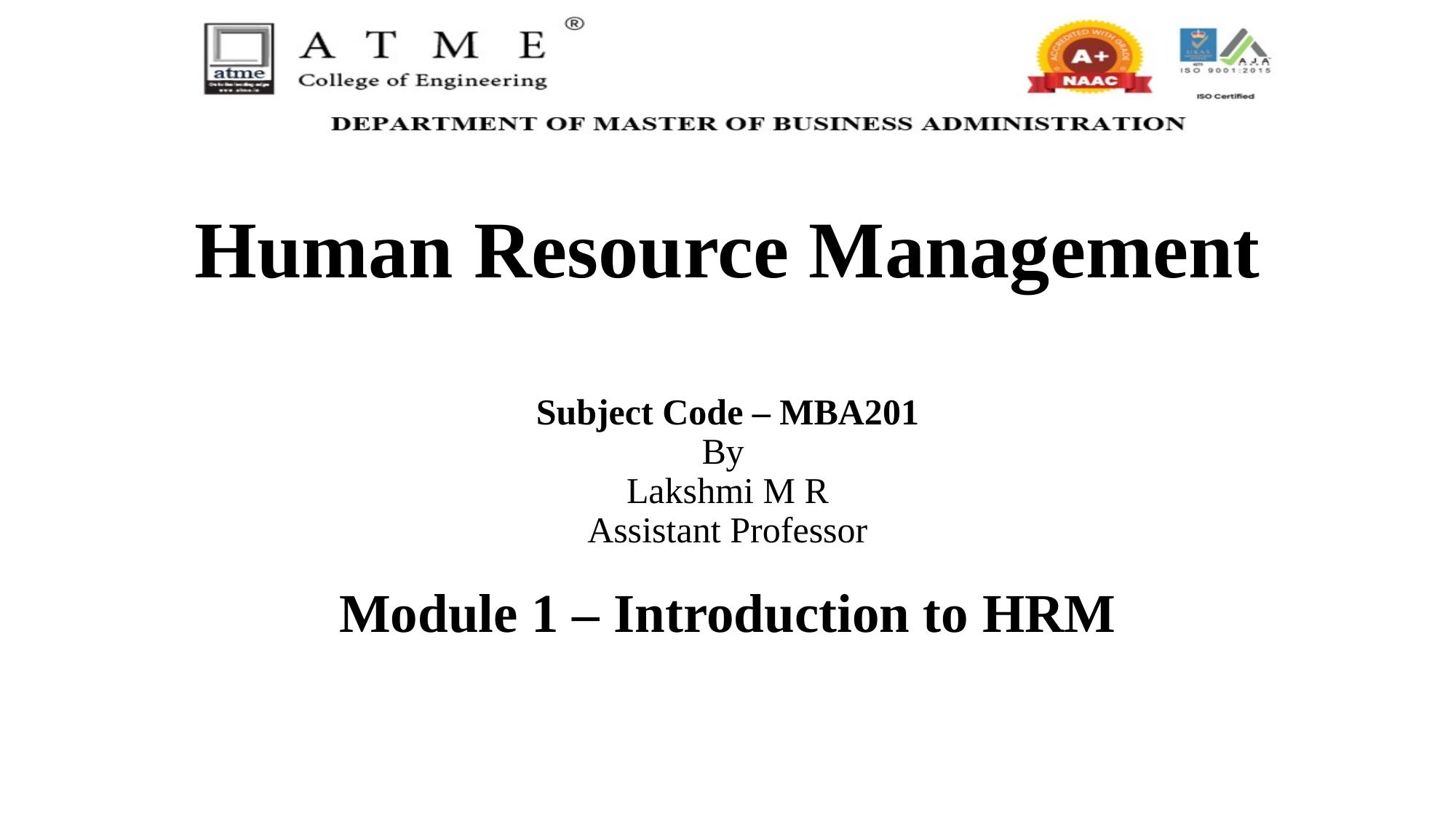

# Human Resource Management Subject Code – MBA201 By Lakshmi M R Assistant Professor
Module 1 – Introduction to HRM